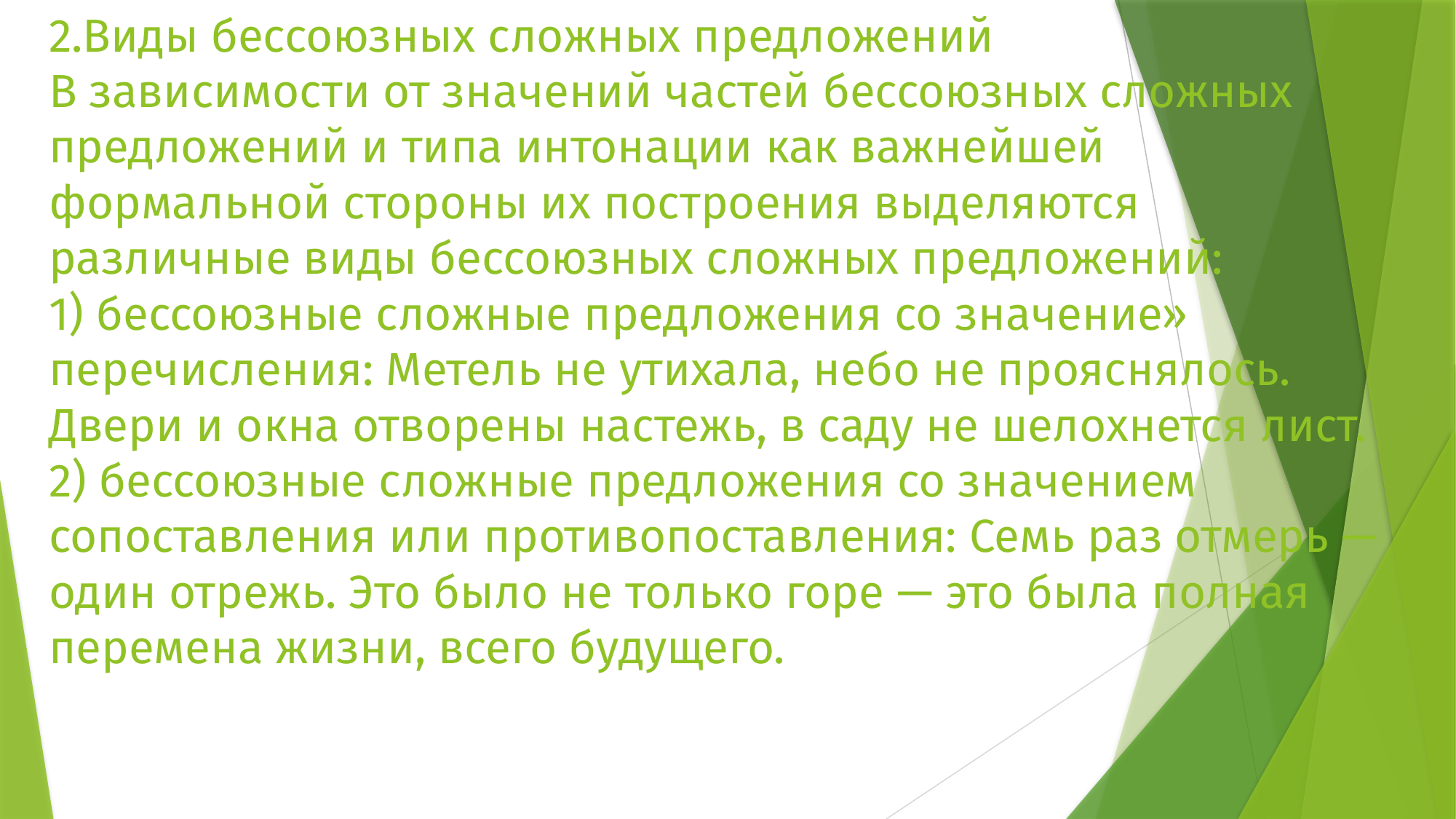

# 2.Виды бессоюзных сложных предложений В зависимости от значений частей бессоюзных сложных предложений и типа интонации как важнейшей формальной стороны их построения выделяются различные виды бессоюзных сложных предложений: 1) бессоюзные сложные предложения со значение» перечисления: Метель не утихала, небо не прояснялось. Двери и окна отворены настежь, в саду не шелохнется лист. 2) бессоюзные сложные предложения со значением сопоставления или противопоставления: Семь раз отмерь — один отрежь. Это было не только горе — это была полная перемена жизни, всего будущего.